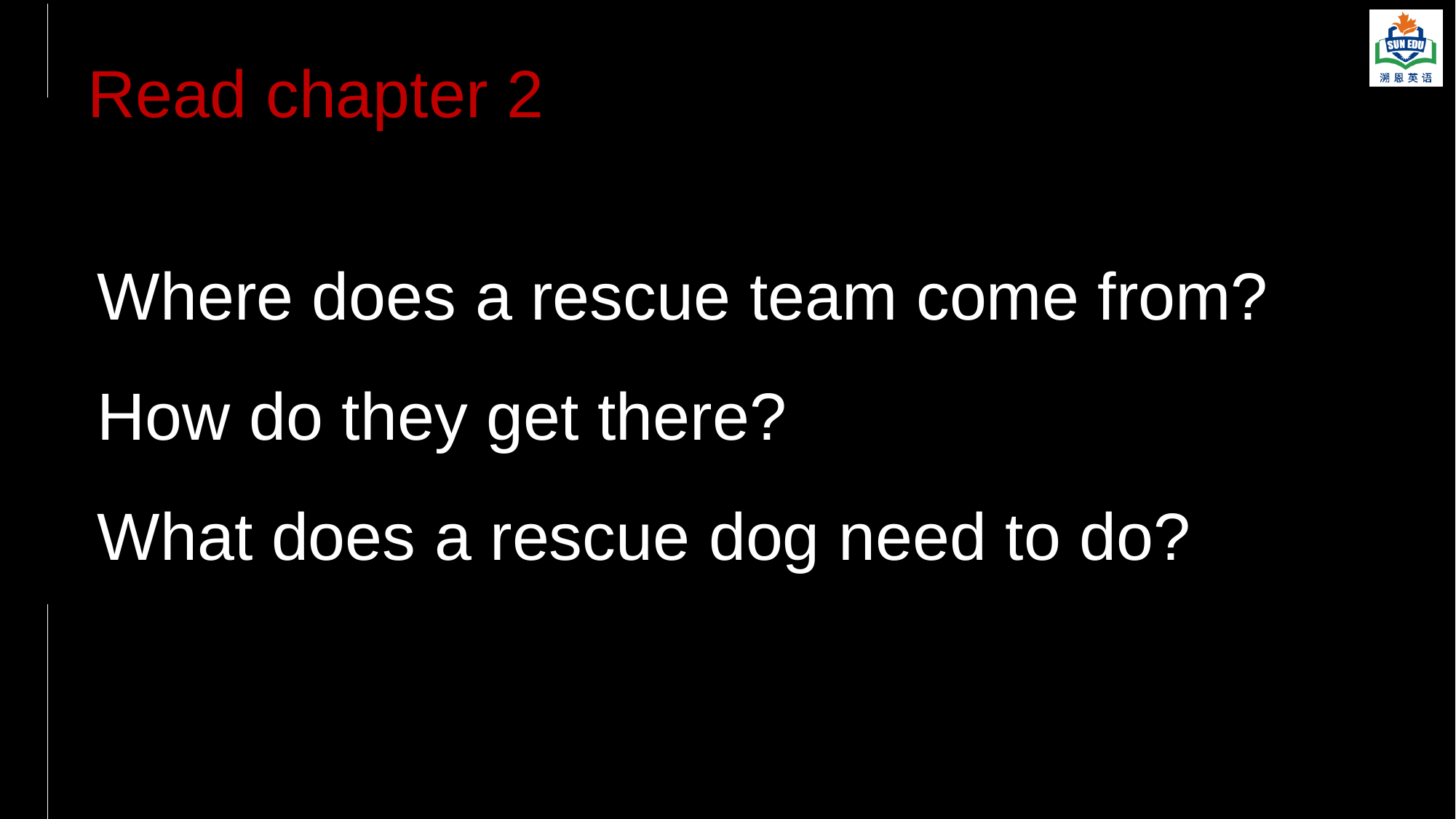

Read chapter 2

Where does a rescue team come from? How do they get there?
What does a rescue dog need to do?